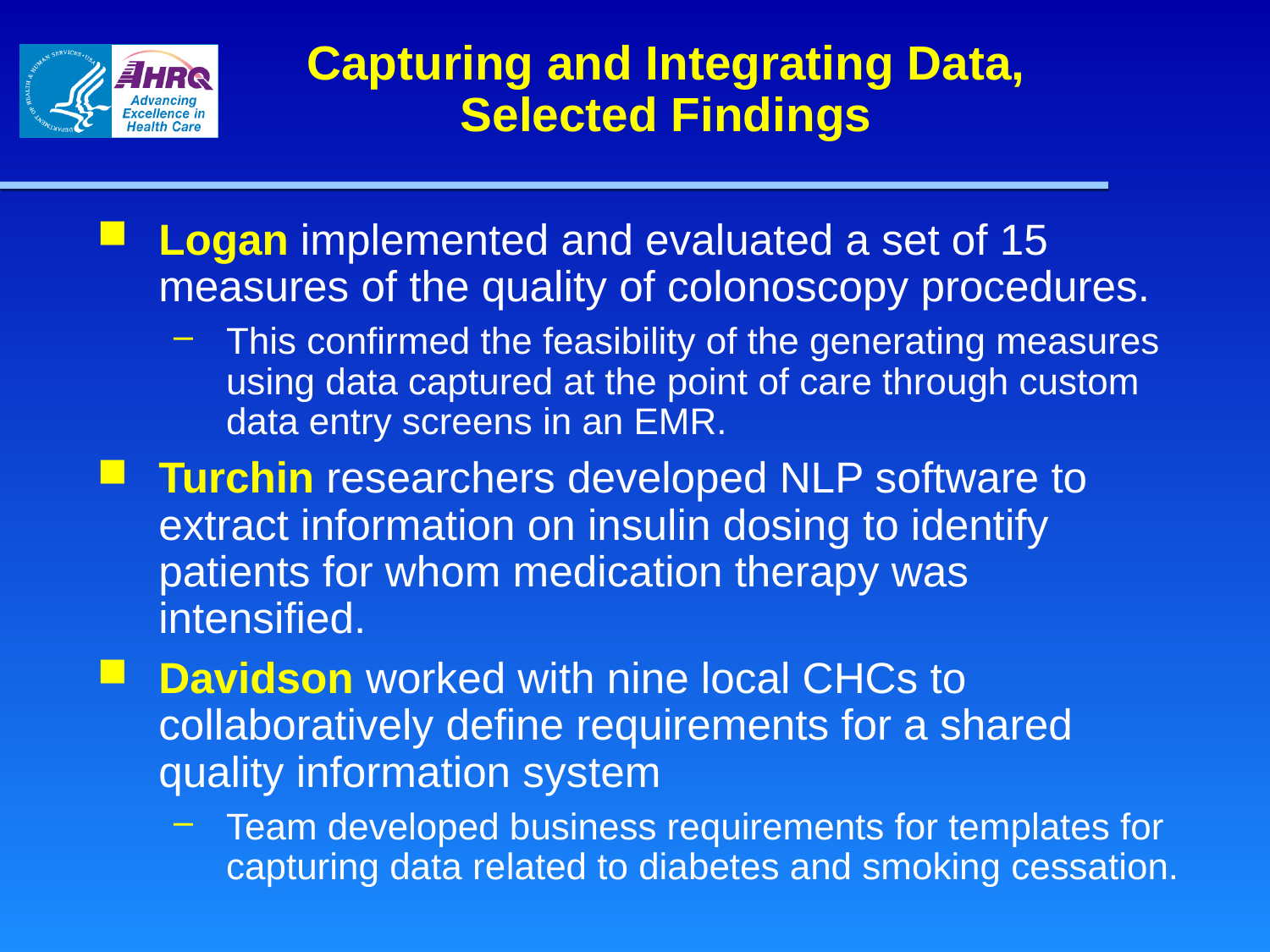

Capturing and Integrating Data, Selected Findings
Logan implemented and evaluated a set of 15 measures of the quality of colonoscopy procedures.
This confirmed the feasibility of the generating measures using data captured at the point of care through custom data entry screens in an EMR.
Turchin researchers developed NLP software to extract information on insulin dosing to identify patients for whom medication therapy was intensified.
Davidson worked with nine local CHCs to collaboratively define requirements for a shared quality information sys­tem
Team developed business requirements for templates for capturing data re­lated to diabetes and smoking cessation.